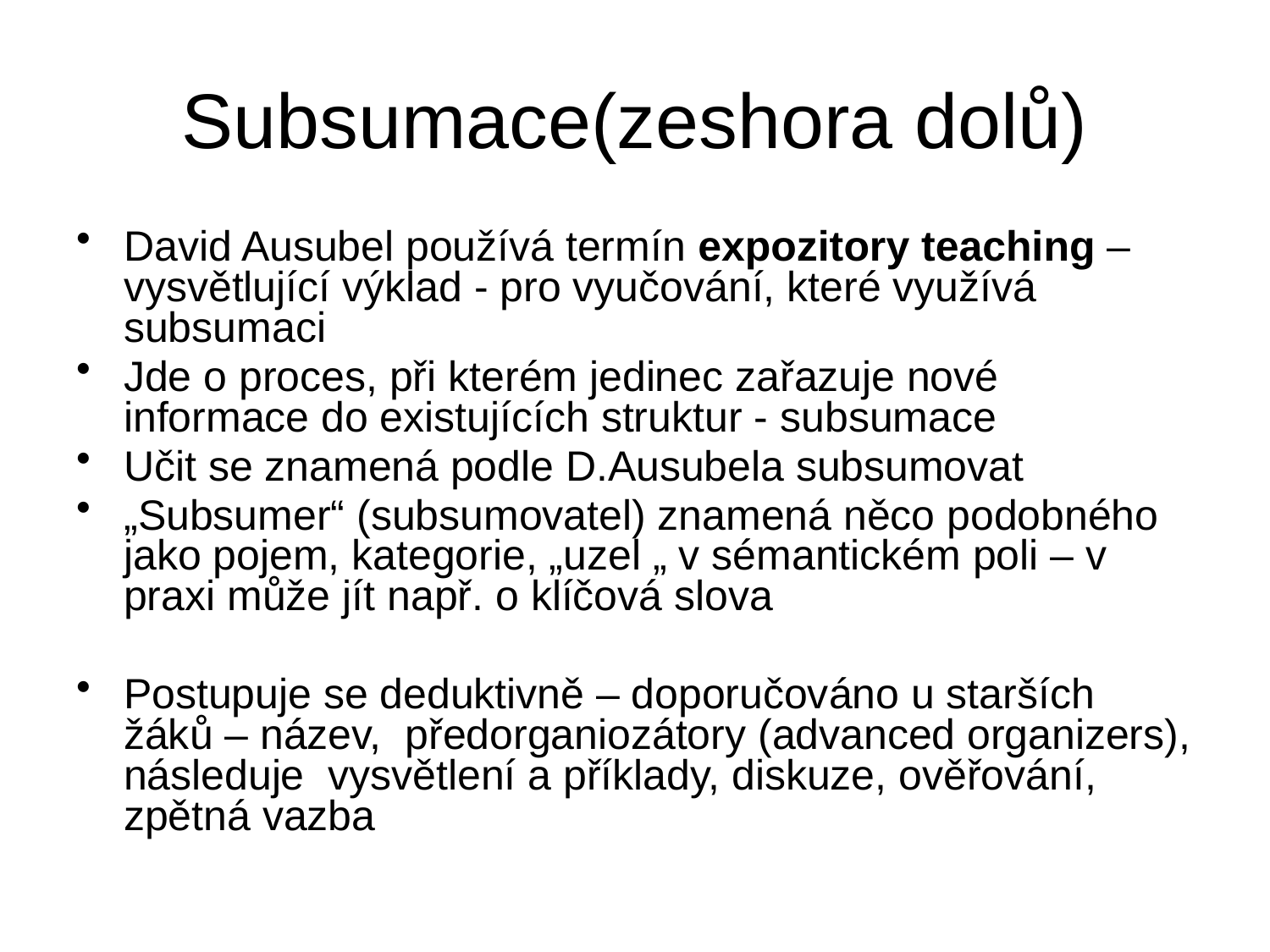

# Subsumace(zeshora dolů)
David Ausubel používá termín expozitory teaching – vysvětlující výklad - pro vyučování, které využívá subsumaci
Jde o proces, při kterém jedinec zařazuje nové informace do existujících struktur - subsumace
Učit se znamená podle D.Ausubela subsumovat
„Subsumer“ (subsumovatel) znamená něco podobného jako pojem, kategorie, „uzel „ v sémantickém poli – v praxi může jít např. o klíčová slova

Postupuje se deduktivně – doporučováno u starších žáků – název,  předorganiozátory (advanced organizers), následuje  vysvětlení a příklady, diskuze, ověřování, zpětná vazba